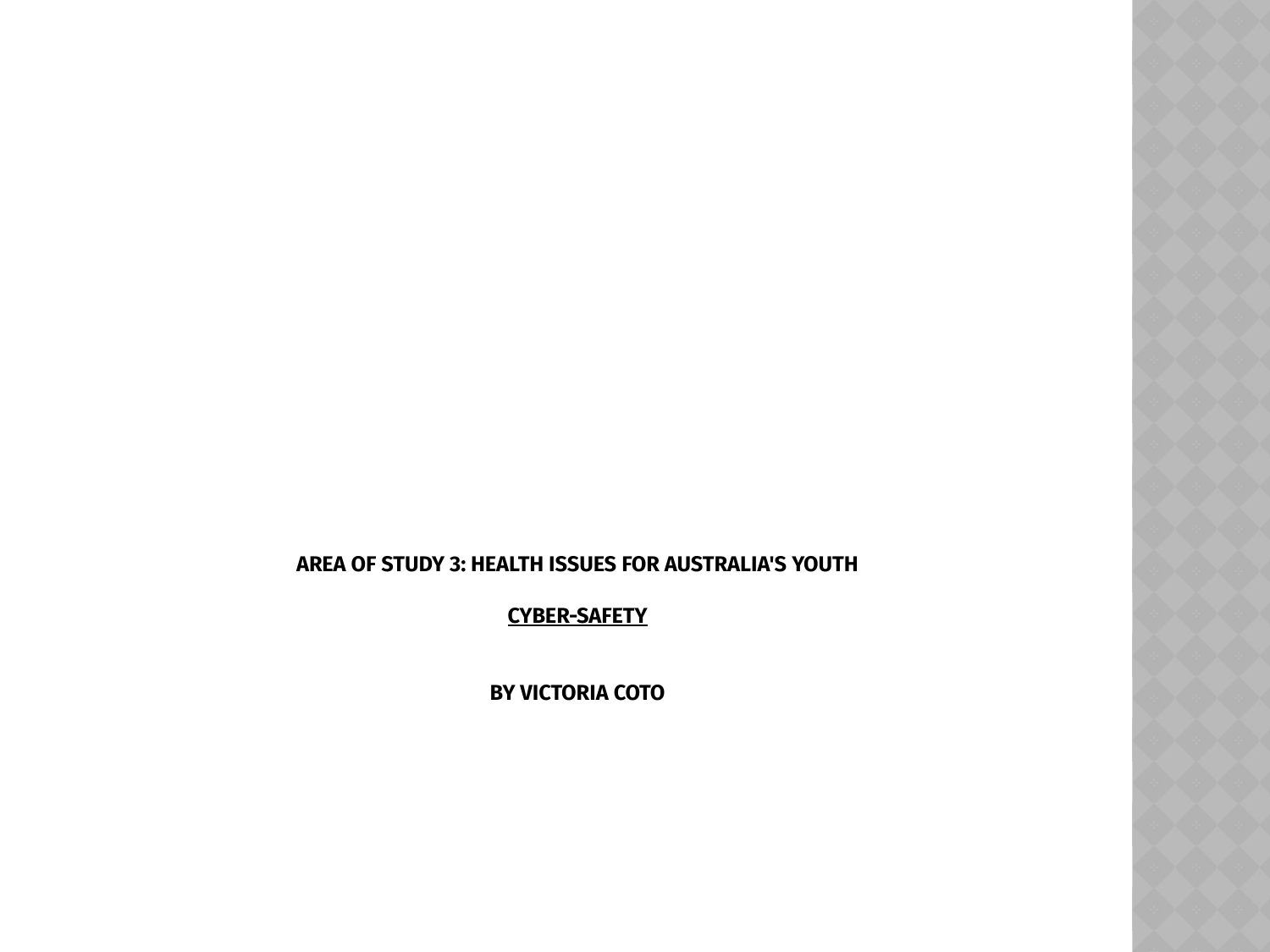

# Area of study 3: Health issues for Australia's youth Cyber-safety By Victoria Coto